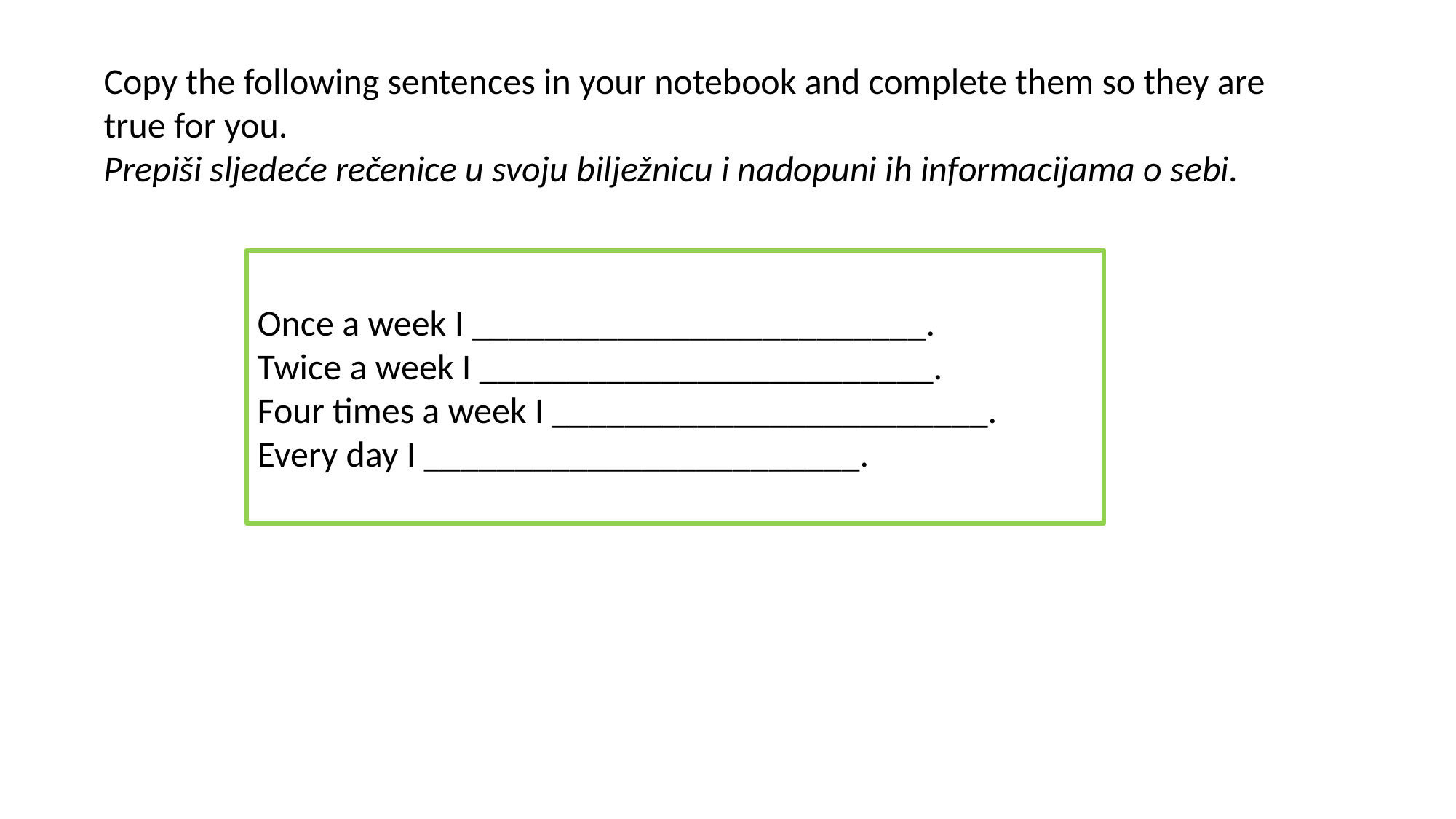

Copy the following sentences in your notebook and complete them so they are true for you.
Prepiši sljedeće rečenice u svoju bilježnicu i nadopuni ih informacijama o sebi.

Once a week I _________________________.
Twice a week I _________________________.
Four times a week I ________________________.
Every day I ________________________.